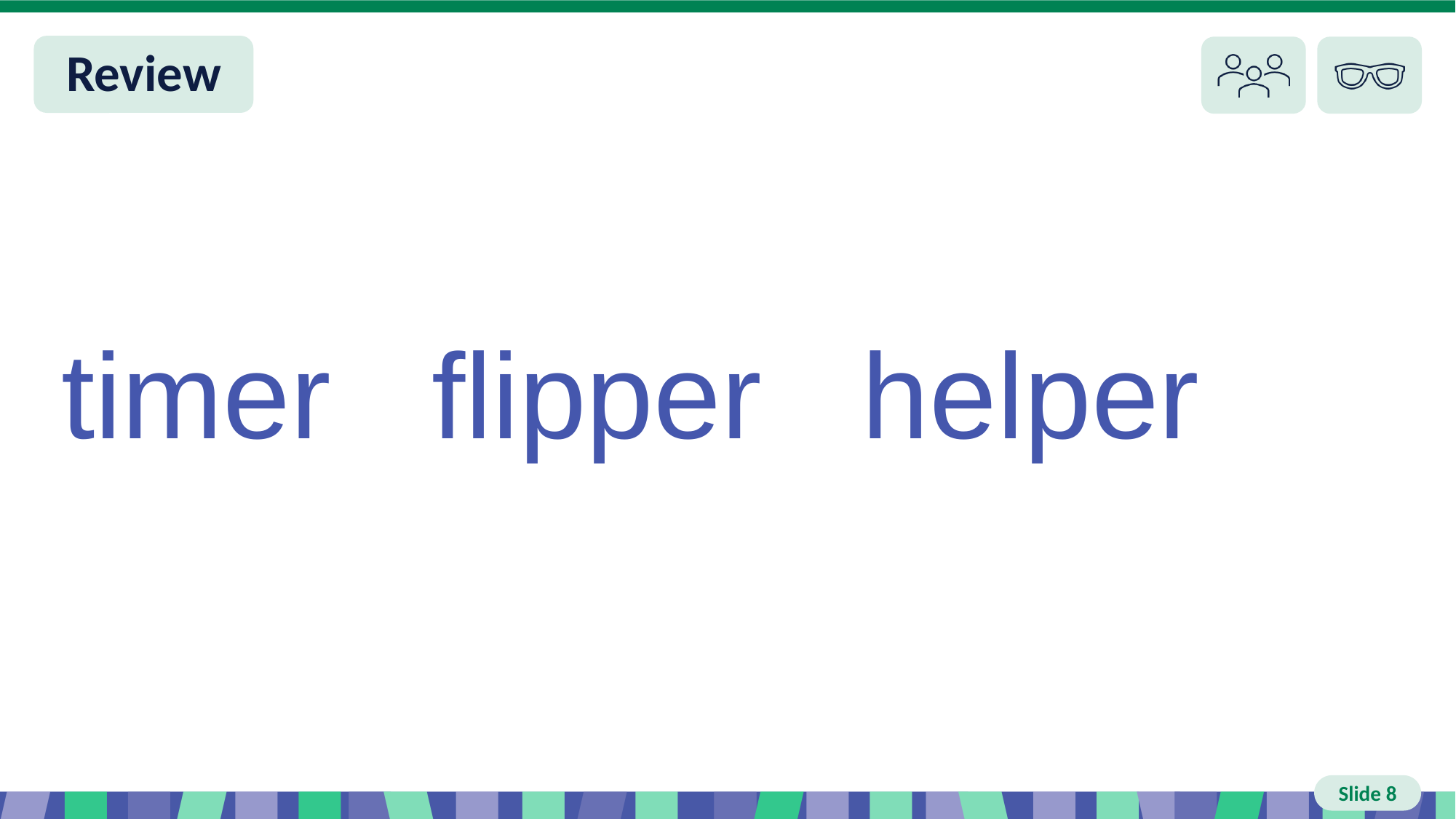

# Slide 8 Review You do
timer   flipper   helper